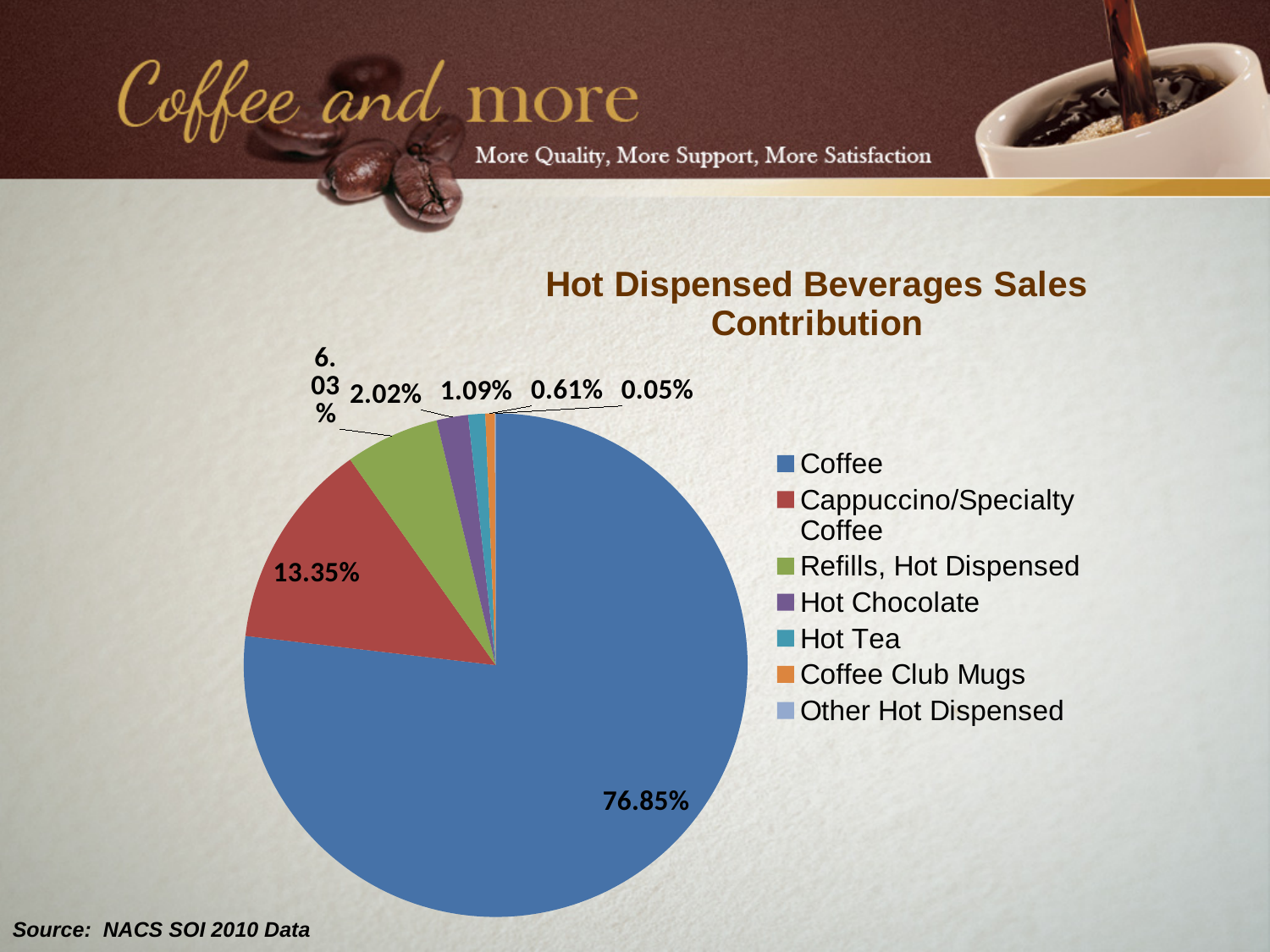

### Chart: Hot Dispensed Beverages Sales Contribution

| Category |  |
|---|---|
| Coffee | 0.768500000000001 |
| Cappuccino/Specialty Coffee | 0.1335 |
| Refills, Hot Dispensed | 0.0603000000000003 |
| Hot Chocolate | 0.0202 |
| Hot Tea | 0.0109000000000001 |
| Coffee Club Mugs | 0.00610000000000001 |
| Other Hot Dispensed | 0.000500000000000004 |
Source:  NACS SOI 2010 Data